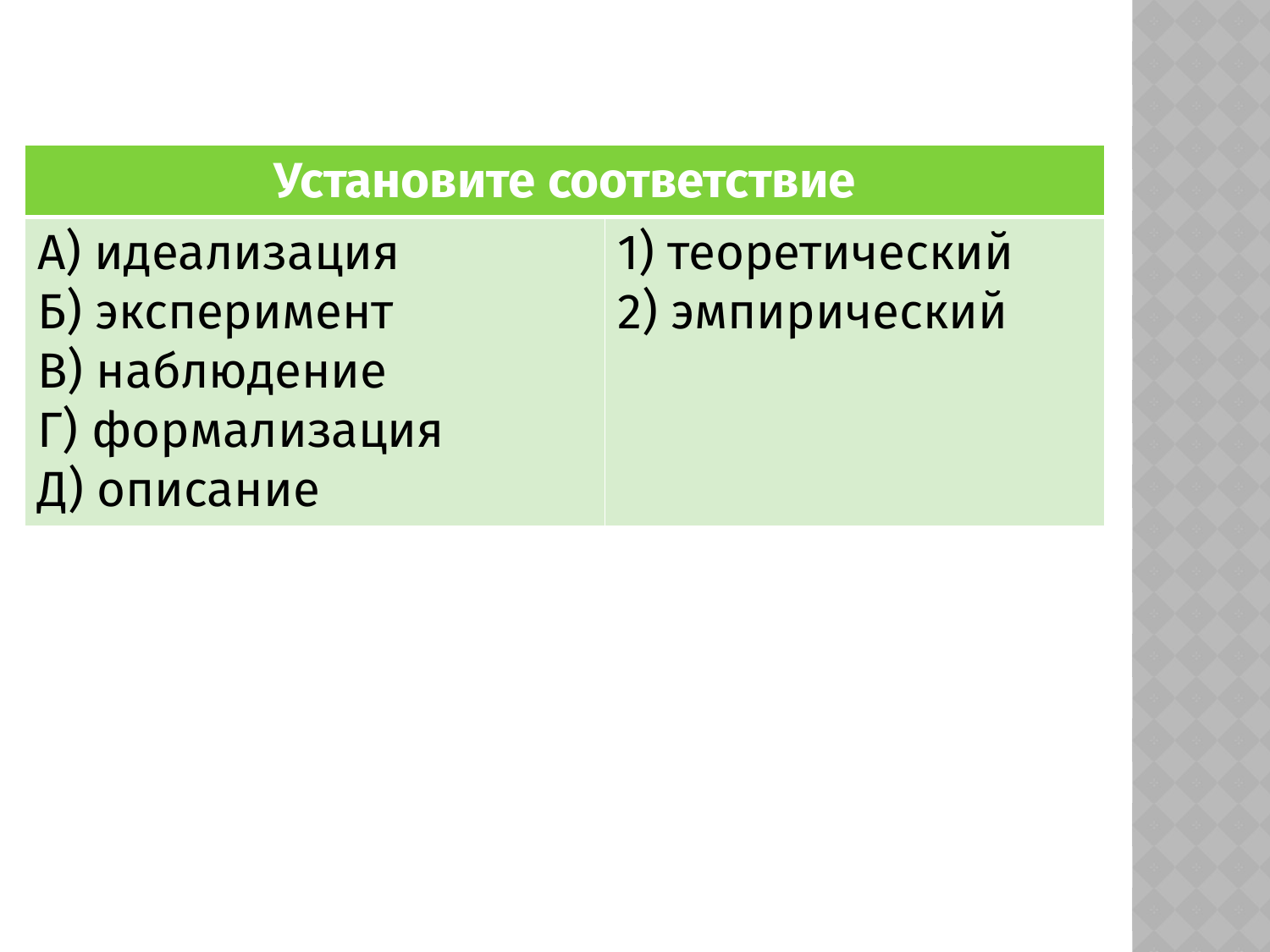

| Установите соответствие |  |
| --- | --- |
| А) идеализация Б) эксперимент В) наблюдение Г) формализация Д) описание | 1) теоретический 2) эмпирический |